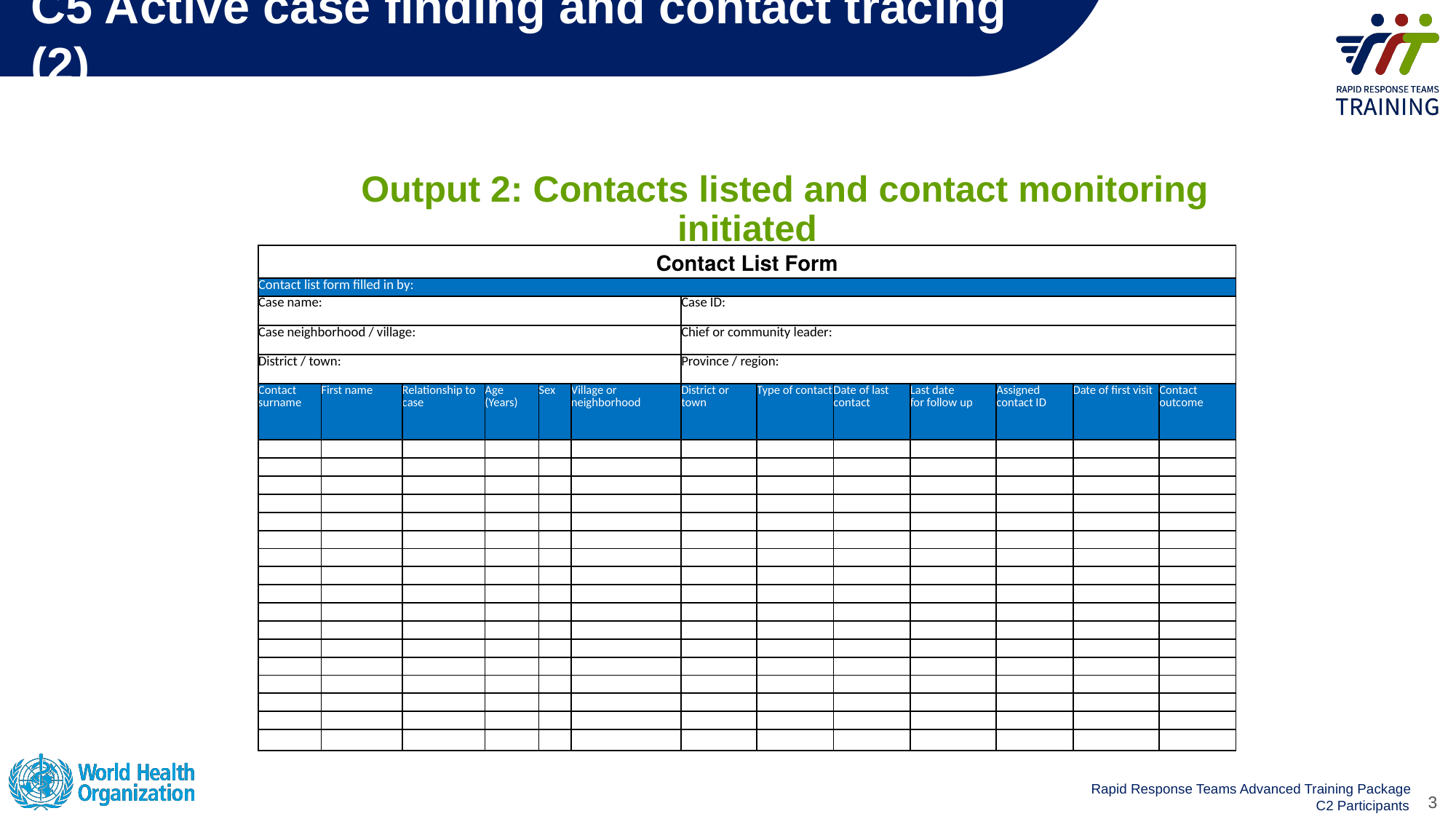

# C5 Active case finding and contact tracing (2)
Output 2: Contacts listed and contact monitoring initiated
| Contact List Form |  |  |  |  |  |  |  |  |  |  |  |  |
| --- | --- | --- | --- | --- | --- | --- | --- | --- | --- | --- | --- | --- |
| Contact list form filled in by: |  |  |  |  |  |  |  |  |  |  |  |  |
| Case name: |  |  |  |  |  | Case ID: |  |  |  |  |  |  |
| Case neighborhood / village: |  |  |  |  |  | Chief or community leader: |  |  |  |  |  |  |
| District / town: |  |  |  |  |  | Province / region: |  |  |  |  |  |  |
| Contact surname | First name | Relationship to case | Age (Years) | Sex | Village or neighborhood | District or town | Type of contact | Date of last contact | Last date for follow up | Assigned contact ID | Date of first visit | Contact outcome |
|  |  |  |  |  |  |  |  |  |  |  |  |  |
|  |  |  |  |  |  |  |  |  |  |  |  |  |
|  |  |  |  |  |  |  |  |  |  |  |  |  |
|  |  |  |  |  |  |  |  |  |  |  |  |  |
|  |  |  |  |  |  |  |  |  |  |  |  |  |
|  |  |  |  |  |  |  |  |  |  |  |  |  |
|  |  |  |  |  |  |  |  |  |  |  |  |  |
|  |  |  |  |  |  |  |  |  |  |  |  |  |
|  |  |  |  |  |  |  |  |  |  |  |  |  |
|  |  |  |  |  |  |  |  |  |  |  |  |  |
|  |  |  |  |  |  |  |  |  |  |  |  |  |
|  |  |  |  |  |  |  |  |  |  |  |  |  |
|  |  |  |  |  |  |  |  |  |  |  |  |  |
|  |  |  |  |  |  |  |  |  |  |  |  |  |
|  |  |  |  |  |  |  |  |  |  |  |  |  |
|  |  |  |  |  |  |  |  |  |  |  |  |  |
|  |  |  |  |  |  |  |  |  |  |  |  |  |